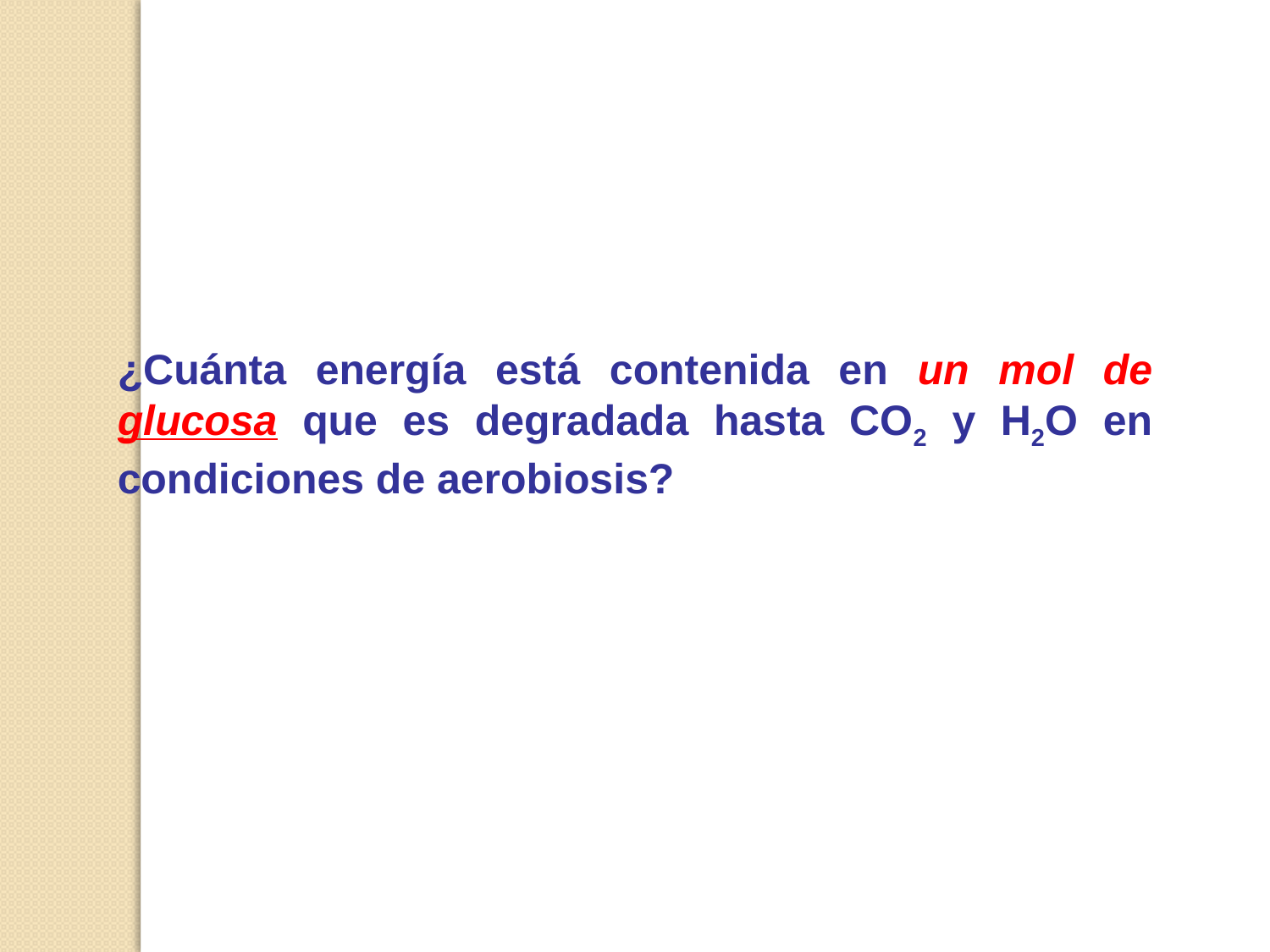

¿Cuánta energía está contenida en un mol de glucosa que es degradada hasta CO2 y H2O en condiciones de aerobiosis?